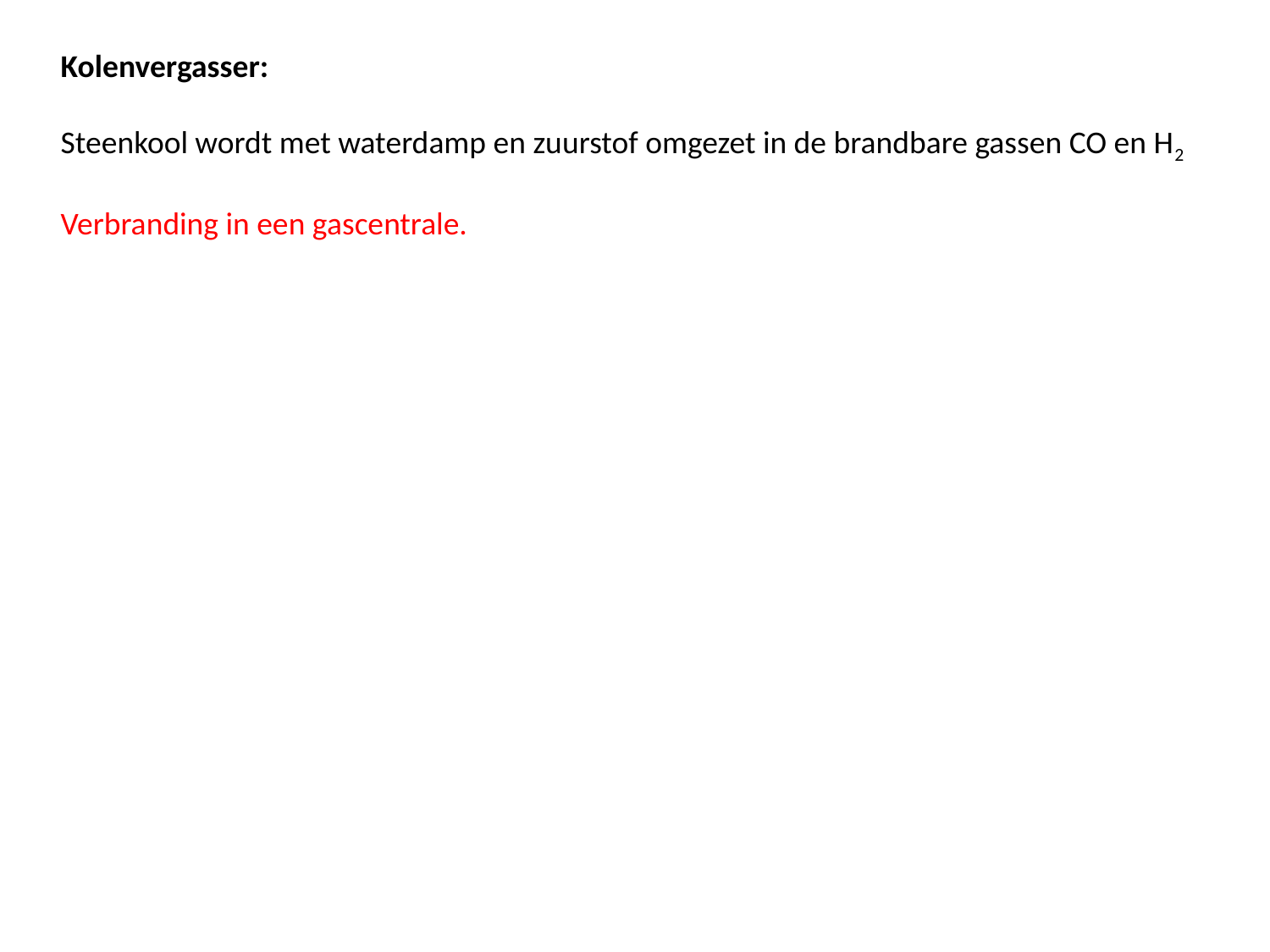

Kolenvergasser:

Steenkool wordt met waterdamp en zuurstof omgezet in de brandbare gassen CO en H2

Verbranding in een gascentrale.